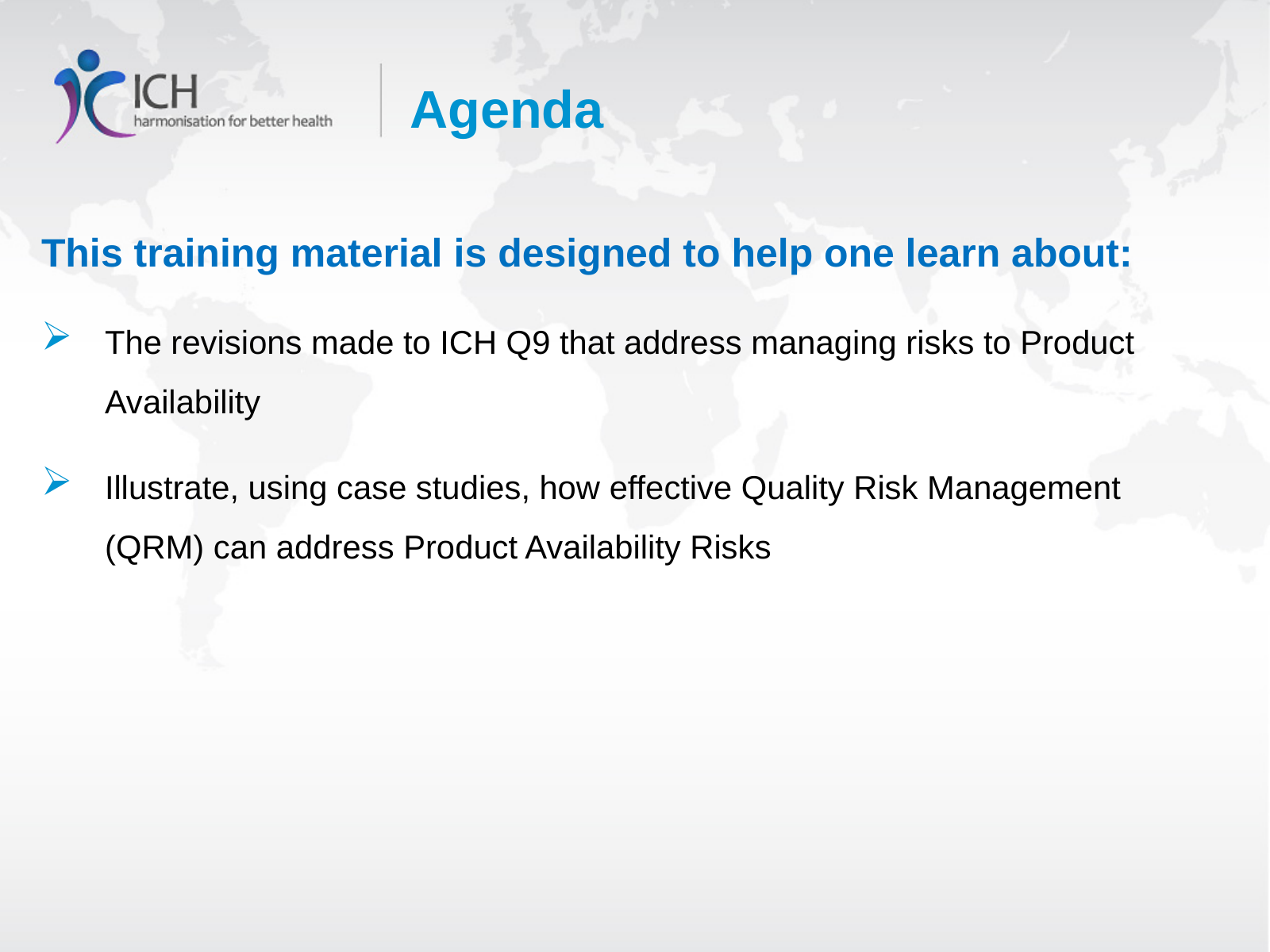

# Agenda
This training material is designed to help one learn about:​
The revisions made to ICH Q9 that address managing risks to Product Availability
Illustrate, using case studies, how effective Quality Risk Management (QRM) can address Product Availability Risks